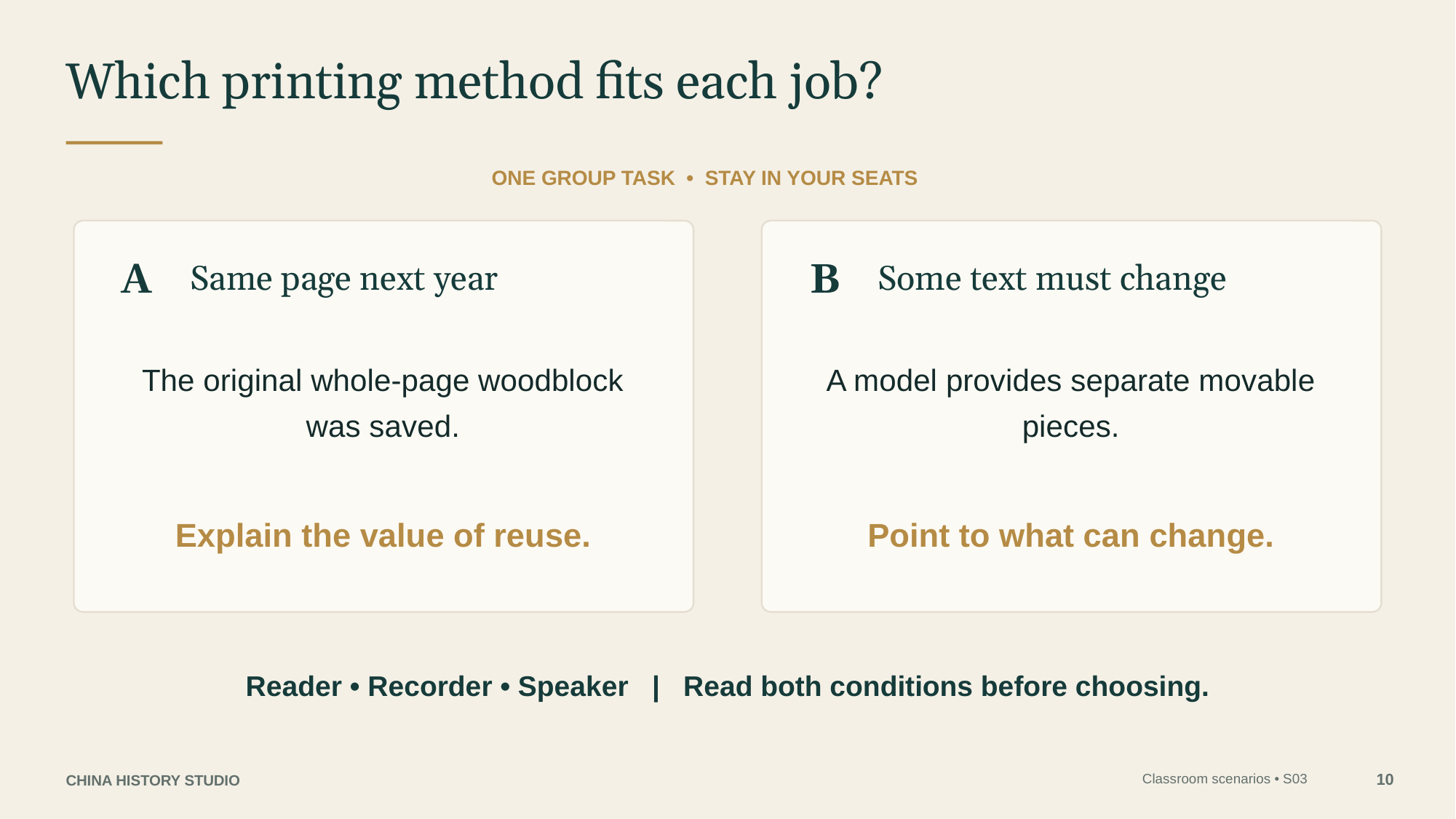

Which printing method fits each job?

ONE GROUP TASK  •  STAY IN YOUR SEATS

A
B
Same page next year
Some text must change
The original whole-page woodblock was saved.
A model provides separate movable pieces.
Explain the value of reuse.
Point to what can change.
Reader • Recorder • Speaker   |   Read both conditions before choosing.
10
Classroom scenarios • S03
CHINA HISTORY STUDIO